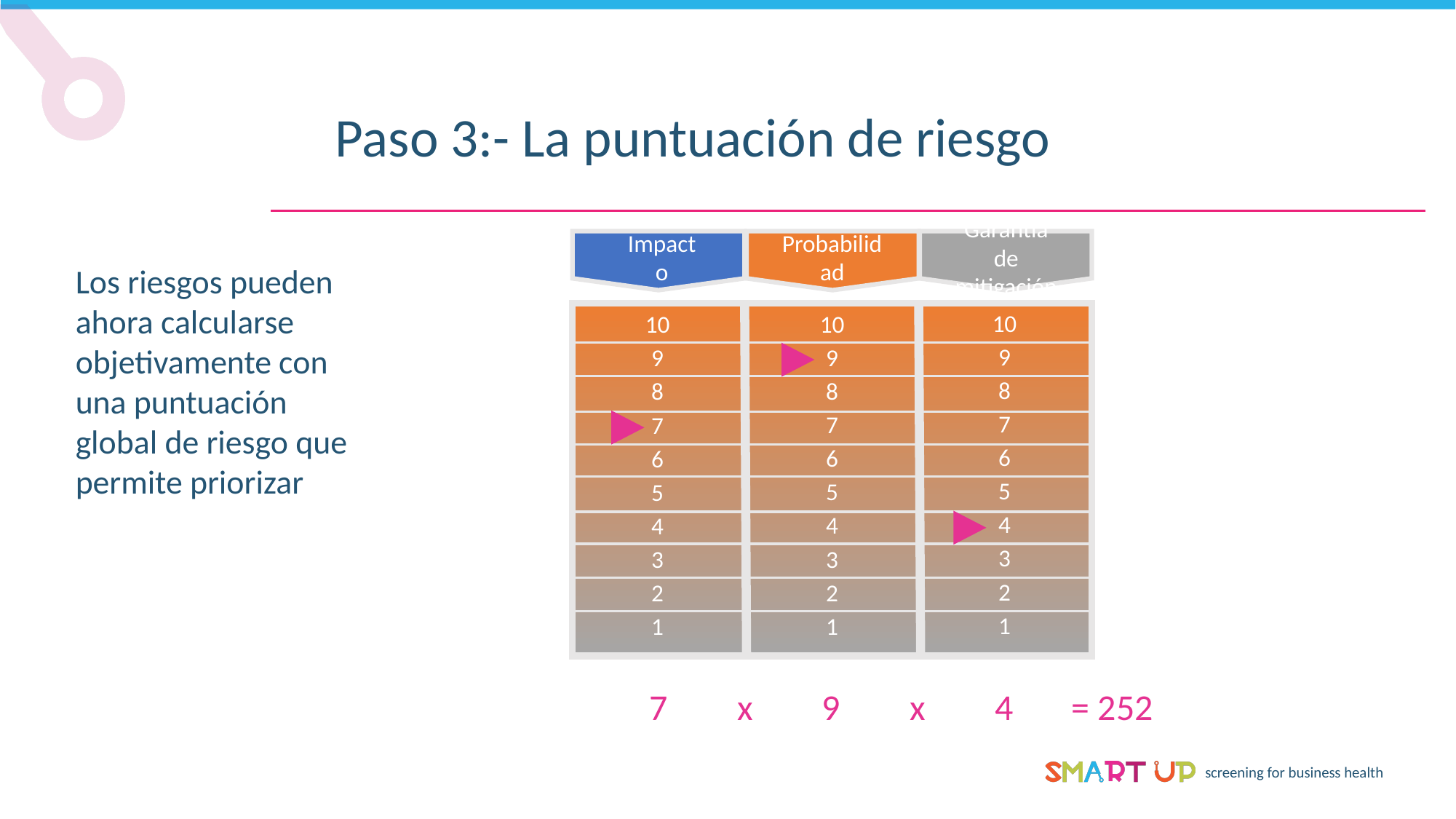

Paso 3:- La puntuación de riesgo
Garantía
de mitigación

Impacto
Probabilidad
10
10
10

9
9
9

8
8
8
7
7
7

6
6
6
5
5
5
4
4
4

3
3
3
2
2
2
1
1
1
x
9
x
4
= 252
7
Los riesgos pueden ahora calcularse objetivamente con una puntuación global de riesgo que permite priorizar